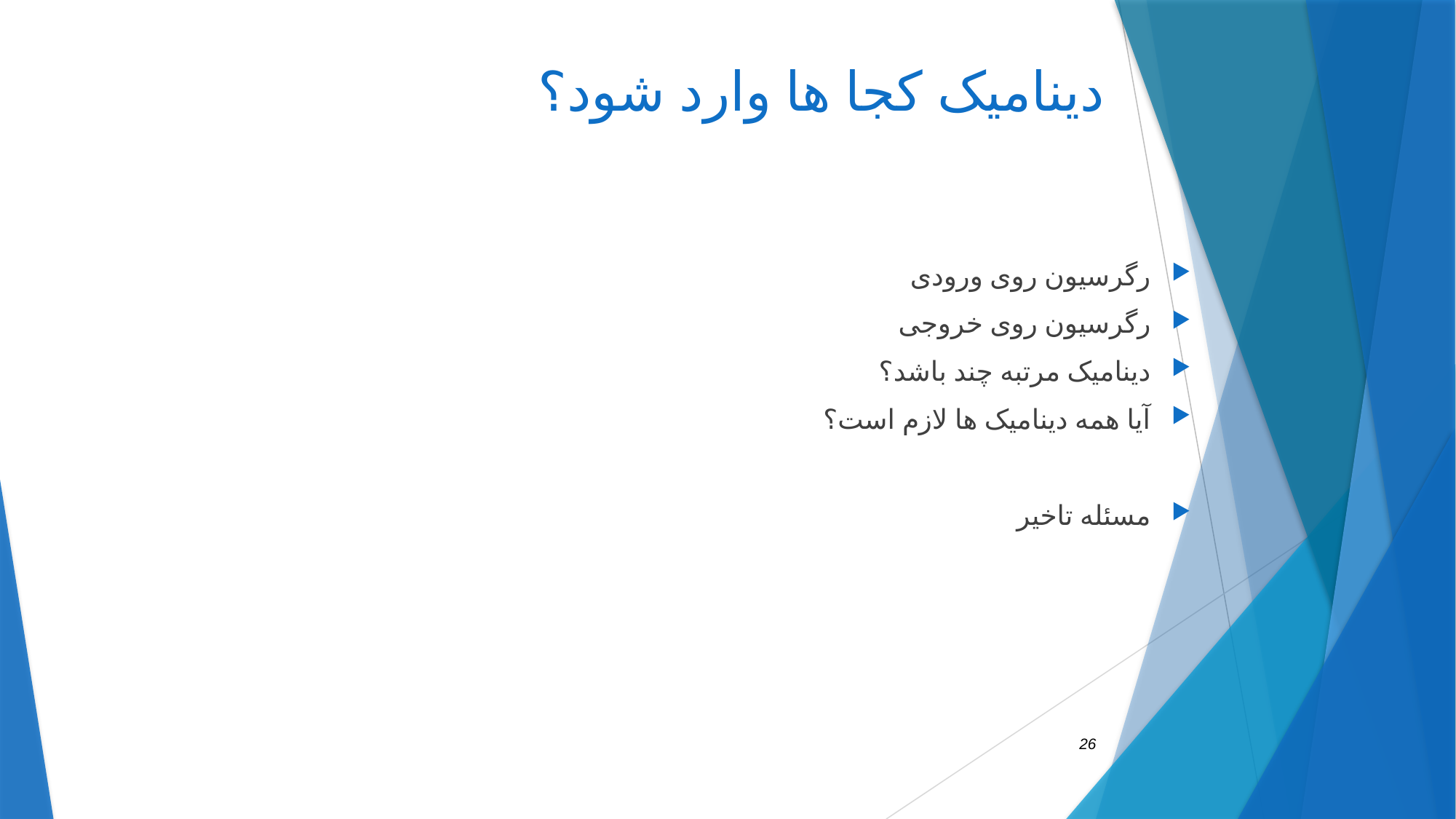

# دینامیک کجا ها وارد شود؟
رگرسیون روی ورودی
رگرسیون روی خروجی
دینامیک مرتبه چند باشد؟
آیا همه دینامیک ها لازم است؟

مسئله تاخیر
26